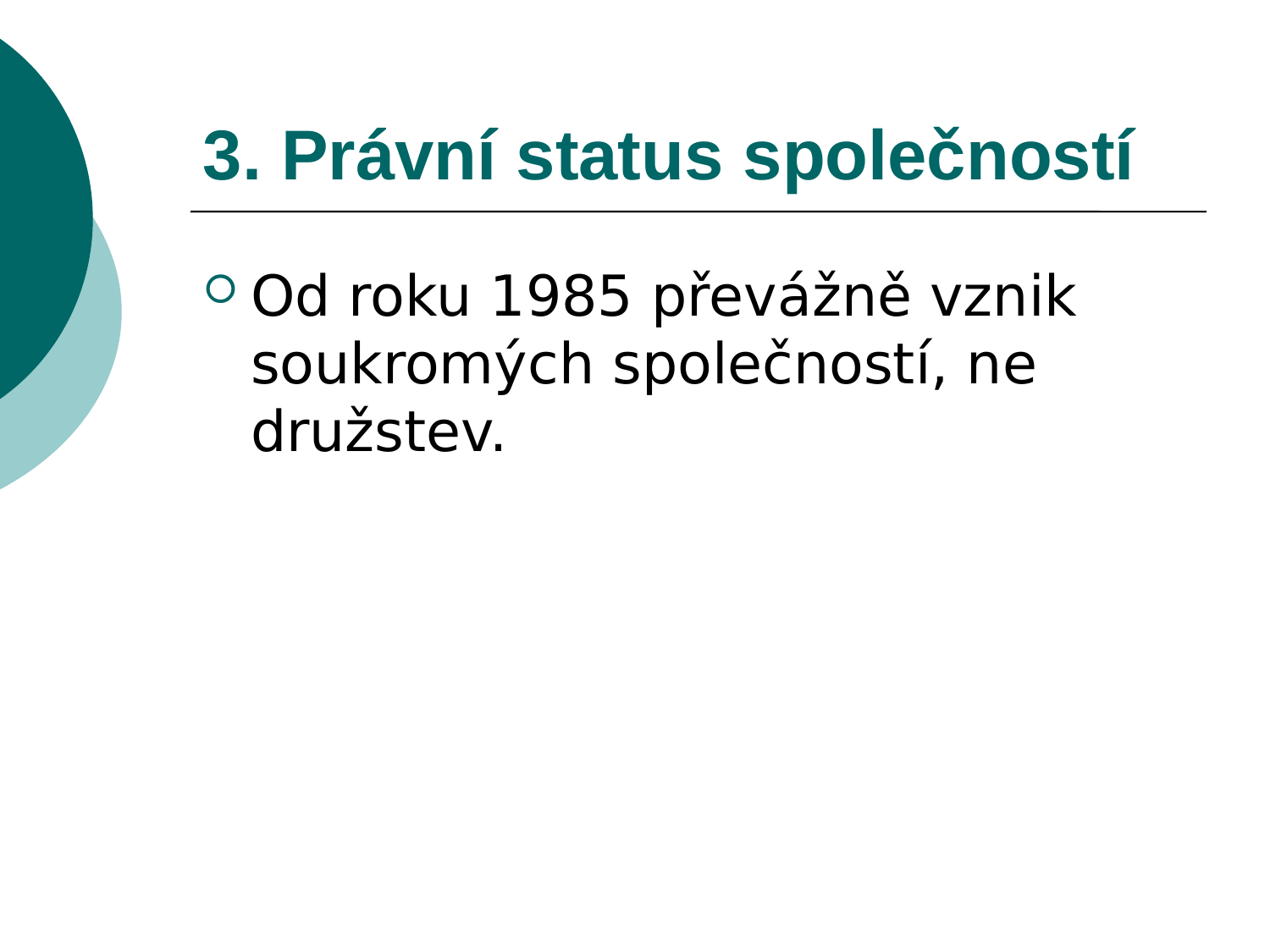

# 3. Právní status společností
Od roku 1985 převážně vznik soukromých společností, ne družstev.